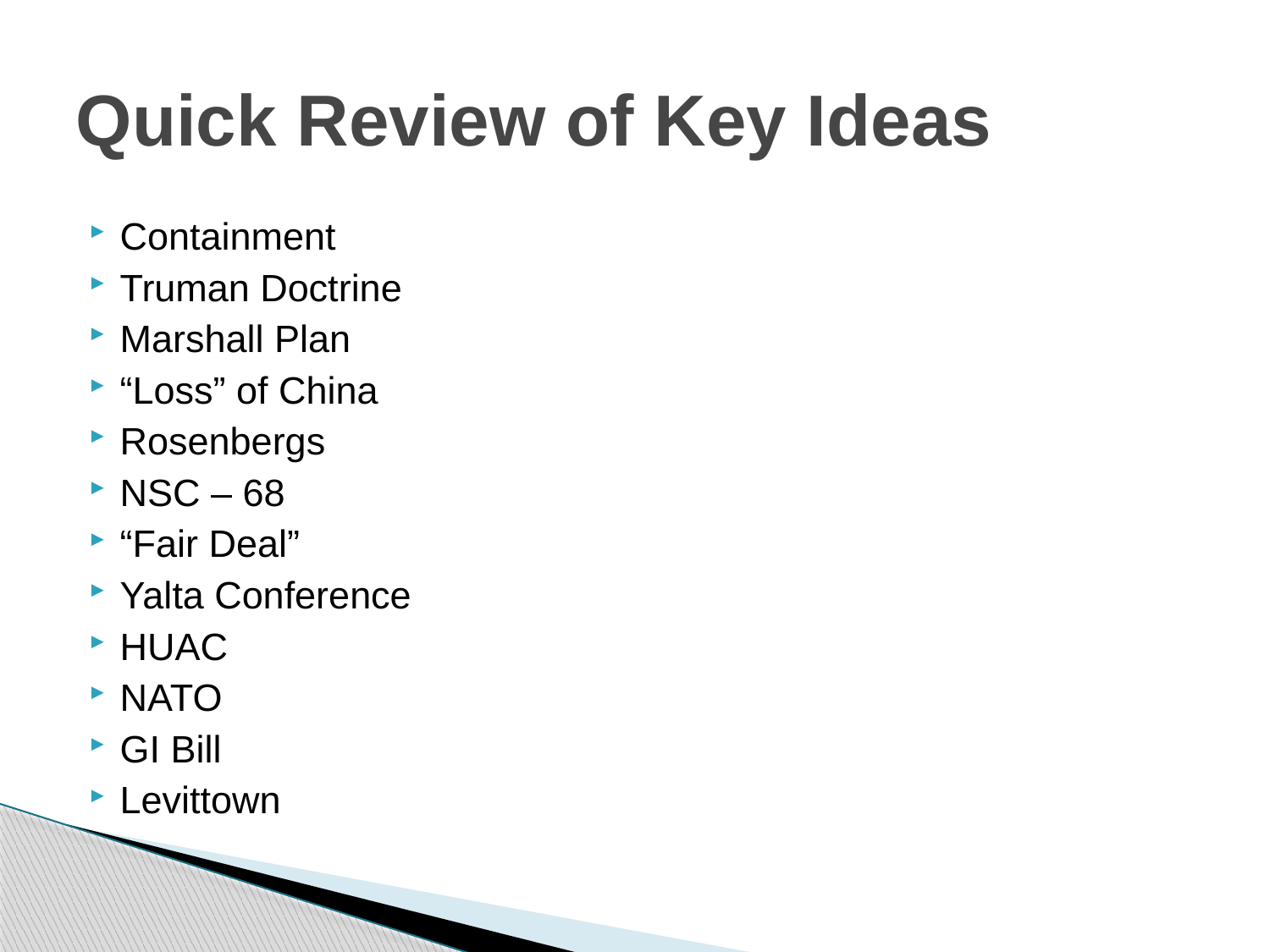

# Quick Review of Key Ideas
Containment
Truman Doctrine
Marshall Plan
“Loss” of China
Rosenbergs
NSC – 68
“Fair Deal”
Yalta Conference
HUAC
NATO
GI Bill
Levittown